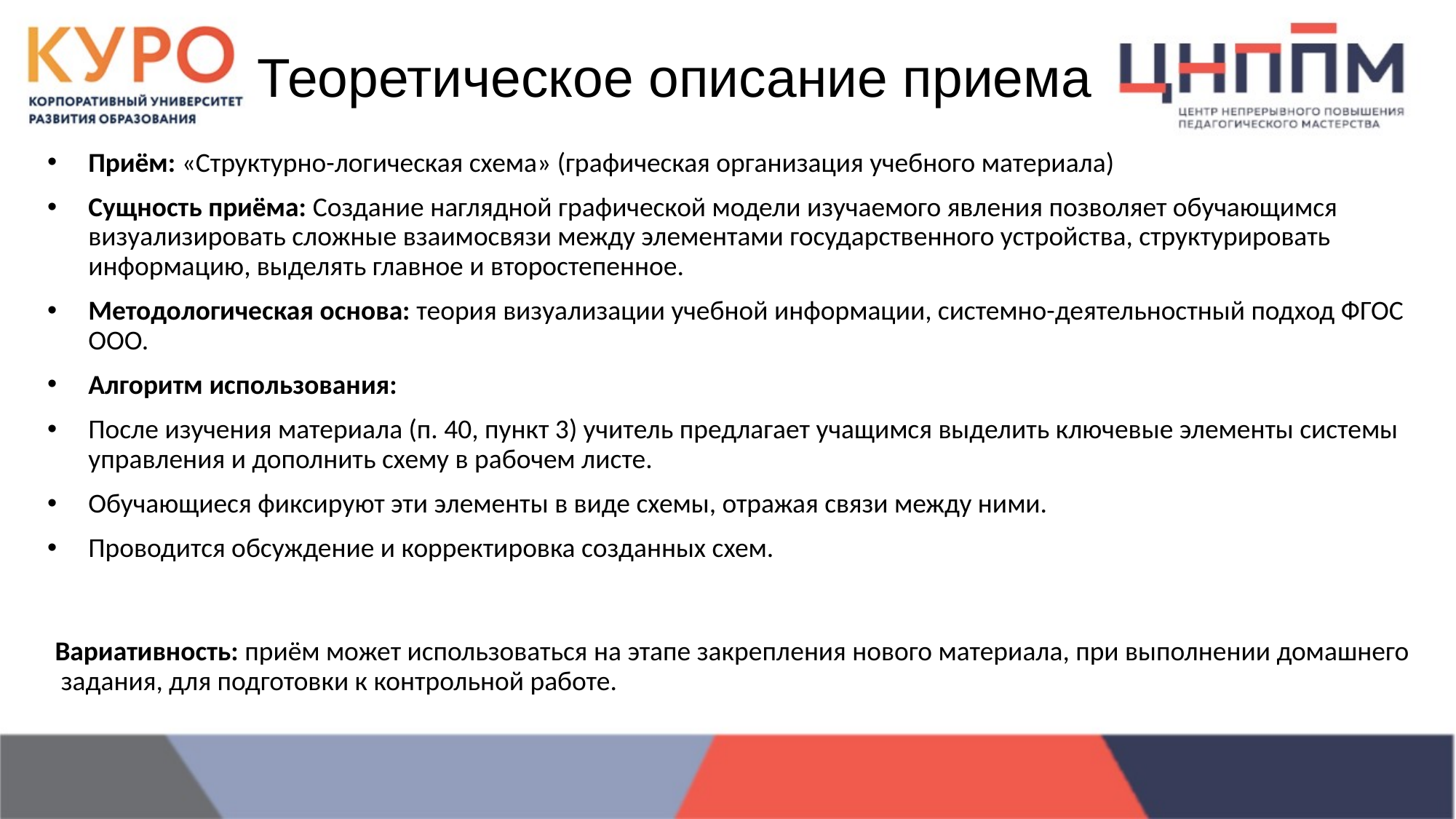

# Теоретическое описание приема
Приём: «Структурно-логическая схема» (графическая организация учебного материала)
Сущность приёма: Создание наглядной графической модели изучаемого явления позволяет обучающимся визуализировать сложные взаимосвязи между элементами государственного устройства, структурировать информацию, выделять главное и второстепенное.
Методологическая основа: теория визуализации учебной информации, системно-деятельностный подход ФГОС ООО.
Алгоритм использования:
После изучения материала (п. 40, пункт 3) учитель предлагает учащимся выделить ключевые элементы системы управления и дополнить схему в рабочем листе.
Обучающиеся фиксируют эти элементы в виде схемы, отражая связи между ними.
Проводится обсуждение и корректировка созданных схем.

Вариативность: приём может использоваться на этапе закрепления нового материала, при выполнении домашнего задания, для подготовки к контрольной работе.